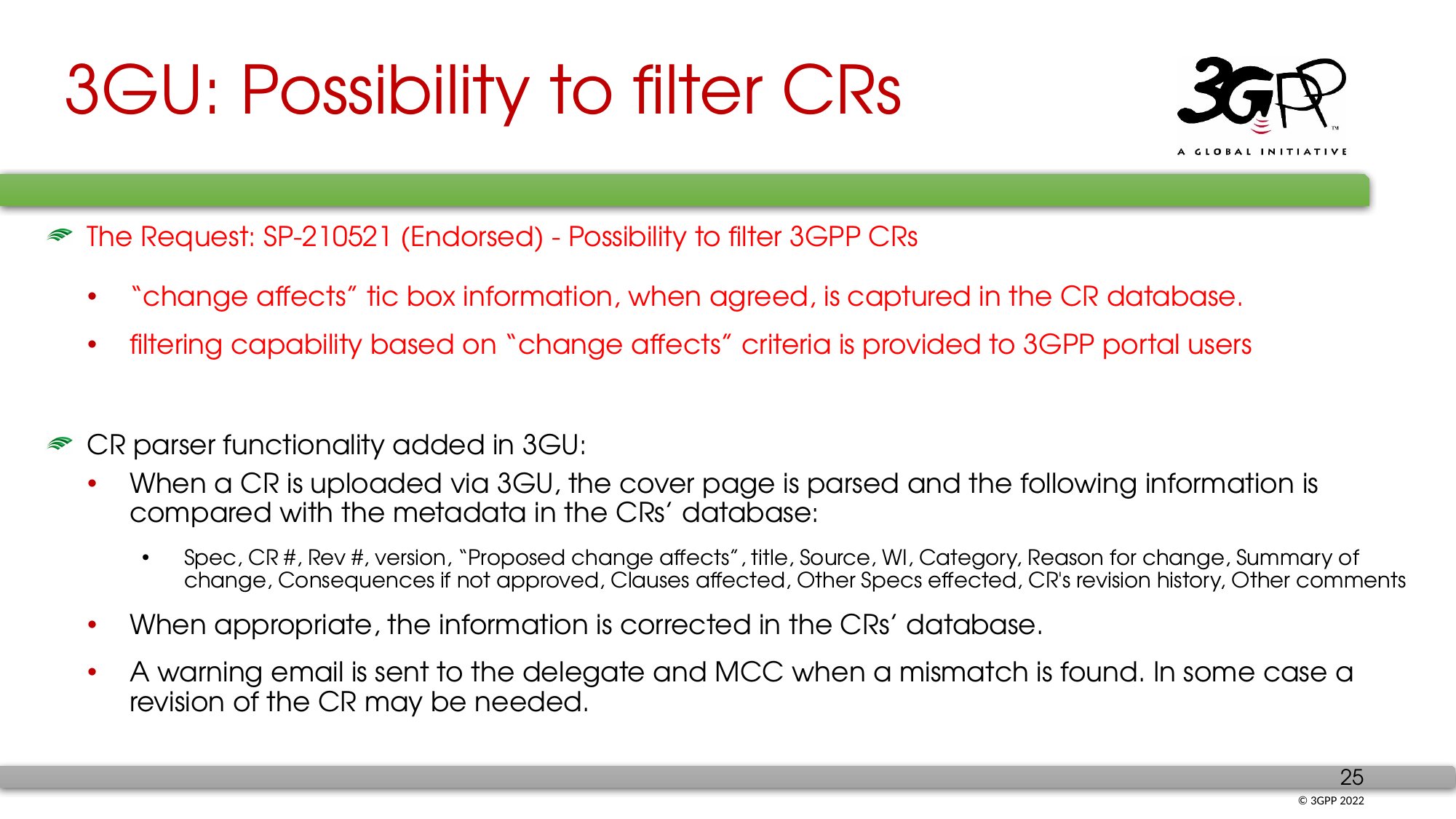

# 3GU: Possibility to filter CRs
The Request: SP-210521 (Endorsed) - Possibility to filter 3GPP CRs

“change affects” tic box information, when agreed, is captured in the CR database.
filtering capability based on “change affects” criteria is provided to 3GPP portal users

CR parser functionality added in 3GU:
When a CR is uploaded via 3GU, the cover page is parsed and the following information is compared with the metadata in the CRs’ database:
Spec, CR #, Rev #, version, “Proposed change affects”, title, Source, WI, Category, Reason for change, Summary of change, Consequences if not approved, Clauses affected, Other Specs effected, CR's revision history, Other comments
When appropriate, the information is corrected in the CRs’ database.
A warning email is sent to the delegate and MCC when a mismatch is found. In some case a revision of the CR may be needed.